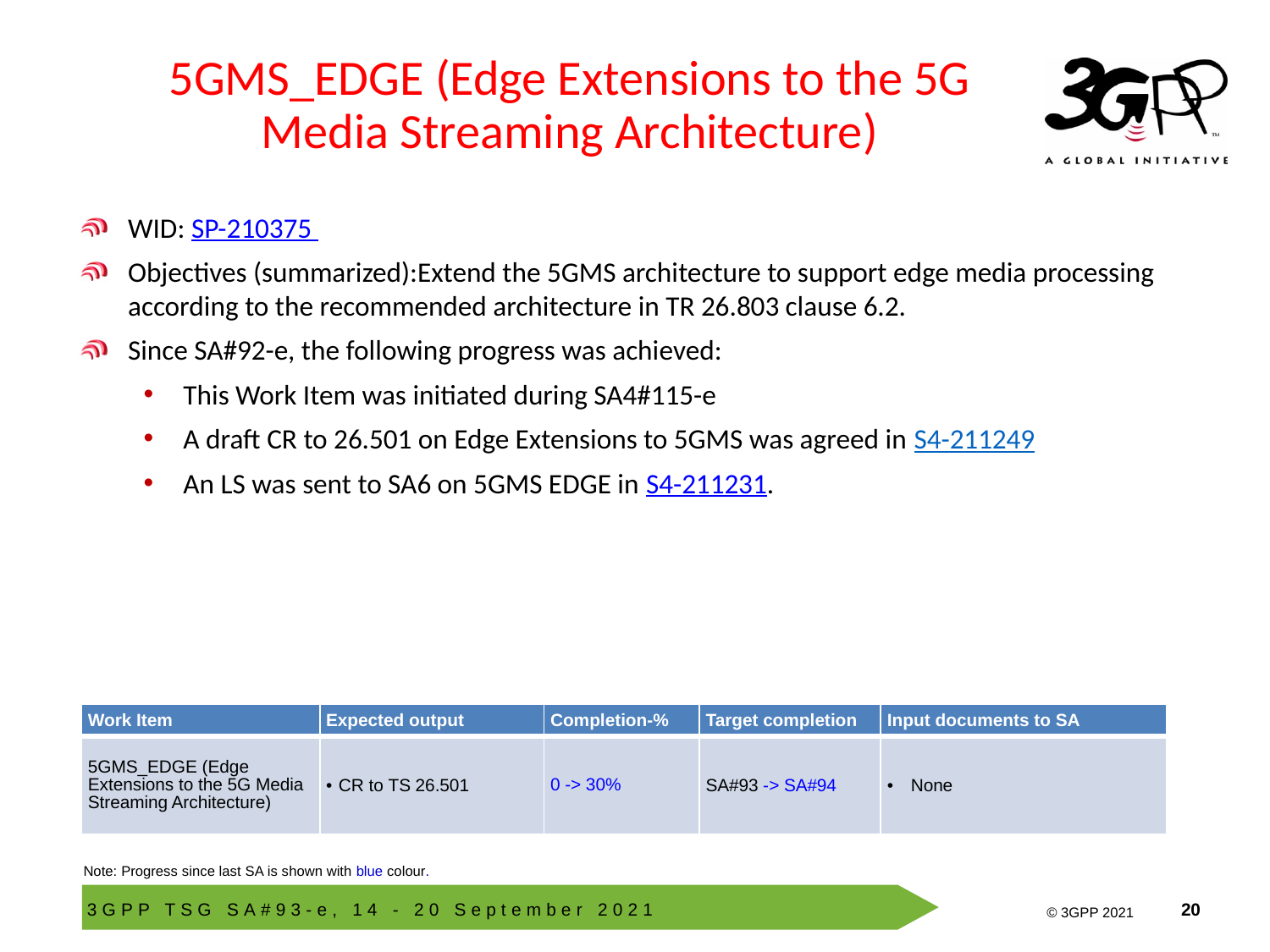

# 5GMS_EDGE (Edge Extensions to the 5G Media Streaming Architecture)
WID: SP-210375
Objectives (summarized):Extend the 5GMS architecture to support edge media processing according to the recommended architecture in TR 26.803 clause 6.2.
Since SA#92-e, the following progress was achieved:
This Work Item was initiated during SA4#115-e
A draft CR to 26.501 on Edge Extensions to 5GMS was agreed in S4-211249
An LS was sent to SA6 on 5GMS EDGE in S4-211231.

| Work Item | Expected output | Completion-% | Target completion | Input documents to SA |
| --- | --- | --- | --- | --- |
| 5GMS\_EDGE (Edge Extensions to the 5G Media Streaming Architecture) | CR to TS 26.501 | 0 -> 30% | SA#93 -> SA#94 | None |
Note: Progress since last SA is shown with blue colour.